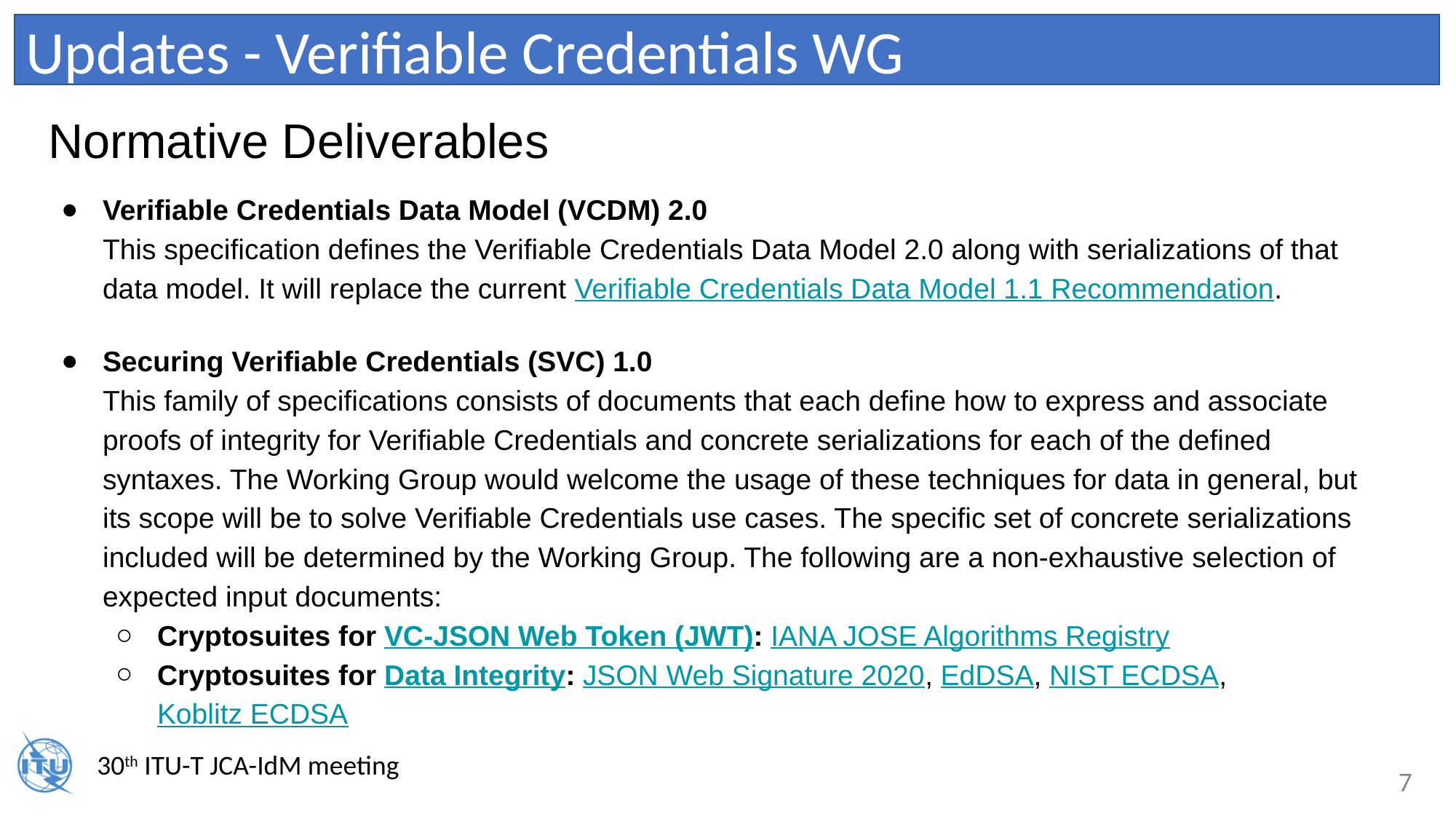

Updates - Verifiable Credentials WG
Normative Deliverables
Verifiable Credentials Data Model (VCDM) 2.0
This specification defines the Verifiable Credentials Data Model 2.0 along with serializations of that data model. It will replace the current Verifiable Credentials Data Model 1.1 Recommendation.
Securing Verifiable Credentials (SVC) 1.0
This family of specifications consists of documents that each define how to express and associate proofs of integrity for Verifiable Credentials and concrete serializations for each of the defined syntaxes. The Working Group would welcome the usage of these techniques for data in general, but its scope will be to solve Verifiable Credentials use cases. The specific set of concrete serializations included will be determined by the Working Group. The following are a non-exhaustive selection of expected input documents:
Cryptosuites for VC-JSON Web Token (JWT): IANA JOSE Algorithms Registry
Cryptosuites for Data Integrity: JSON Web Signature 2020, EdDSA, NIST ECDSA, Koblitz ECDSA

7